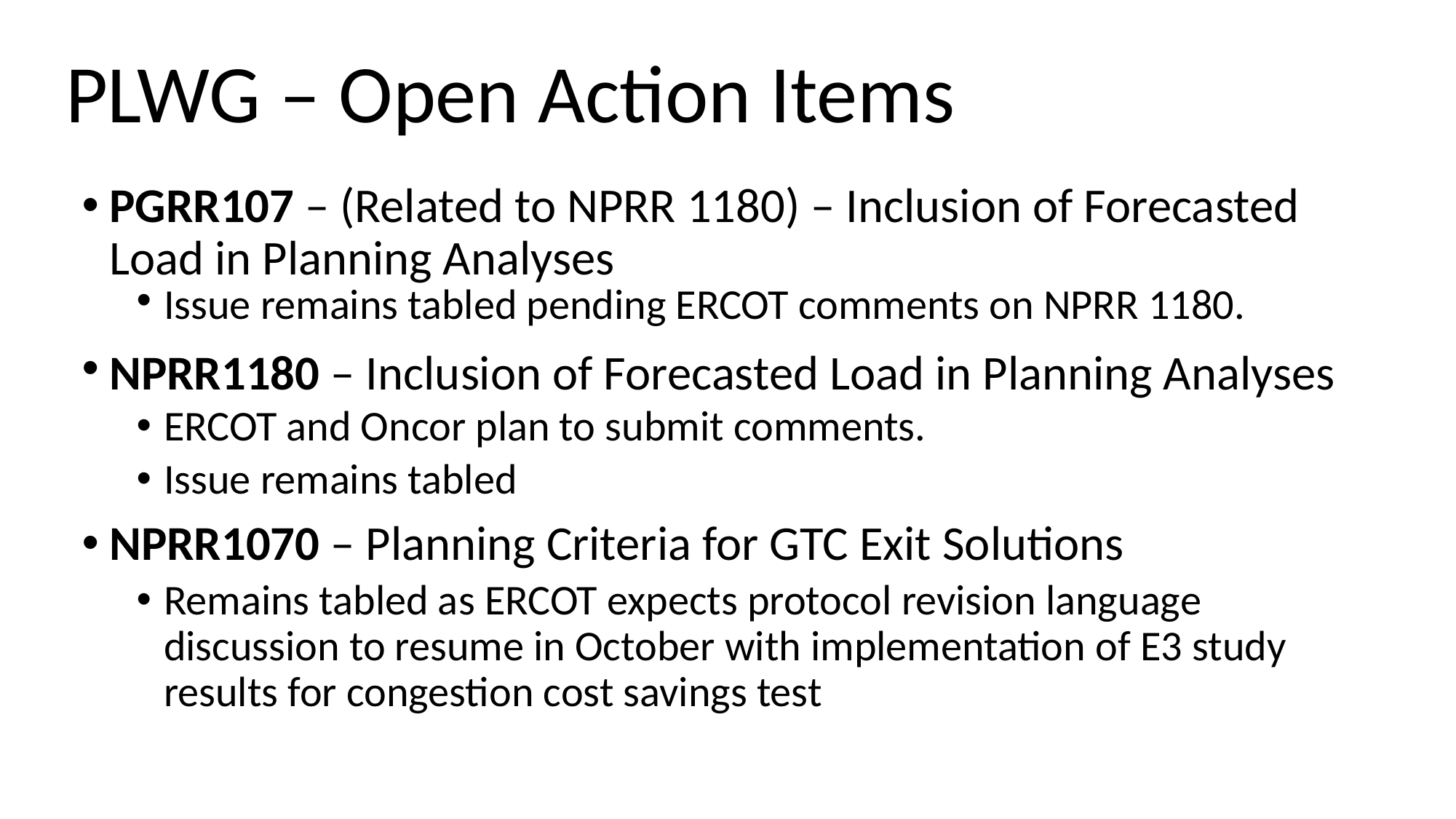

# PLWG – Open Action Items
PGRR107 – (Related to NPRR 1180) – Inclusion of Forecasted Load in Planning Analyses
Issue remains tabled pending ERCOT comments on NPRR 1180.
NPRR1180 – Inclusion of Forecasted Load in Planning Analyses
ERCOT and Oncor plan to submit comments.
Issue remains tabled
NPRR1070 – Planning Criteria for GTC Exit Solutions
Remains tabled as ERCOT expects protocol revision language discussion to resume in October with implementation of E3 study results for congestion cost savings test